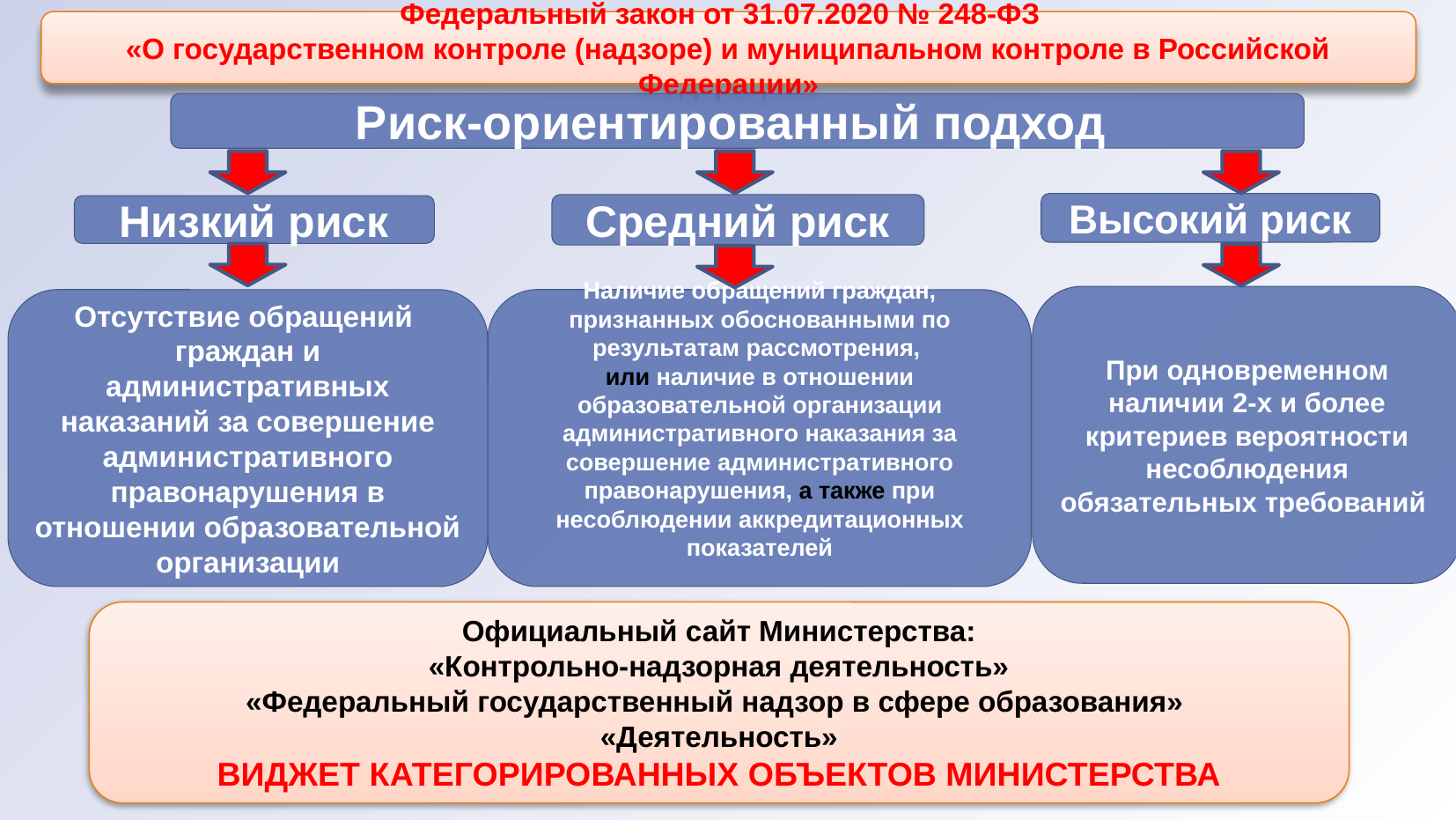

Федеральный закон от 31.07.2020 № 248-ФЗ
«О государственном контроле (надзоре) и муниципальном контроле в Российской Федерации»
Риск-ориентированный подход

Высокий риск
Средний риск
Низкий риск

При одновременном наличии 2-х и более критериев вероятности несоблюдения обязательных требований
Отсутствие обращений  граждан и административных наказаний за совершение административного правонарушения в отношении образовательной организации
Наличие обращений граждан, признанных обоснованными по результатам рассмотрения,
или наличие в отношении образовательной организации административного наказания за совершение административного правонарушения, а также при несоблюдении аккредитационных показателей

Официальный сайт Министерства:
«Контрольно-надзорная деятельность»
«Федеральный государственный надзор в сфере образования»
«Деятельность»
ВИДЖЕТ КАТЕГОРИРОВАННЫХ ОБЪЕКТОВ МИНИСТЕРСТВА